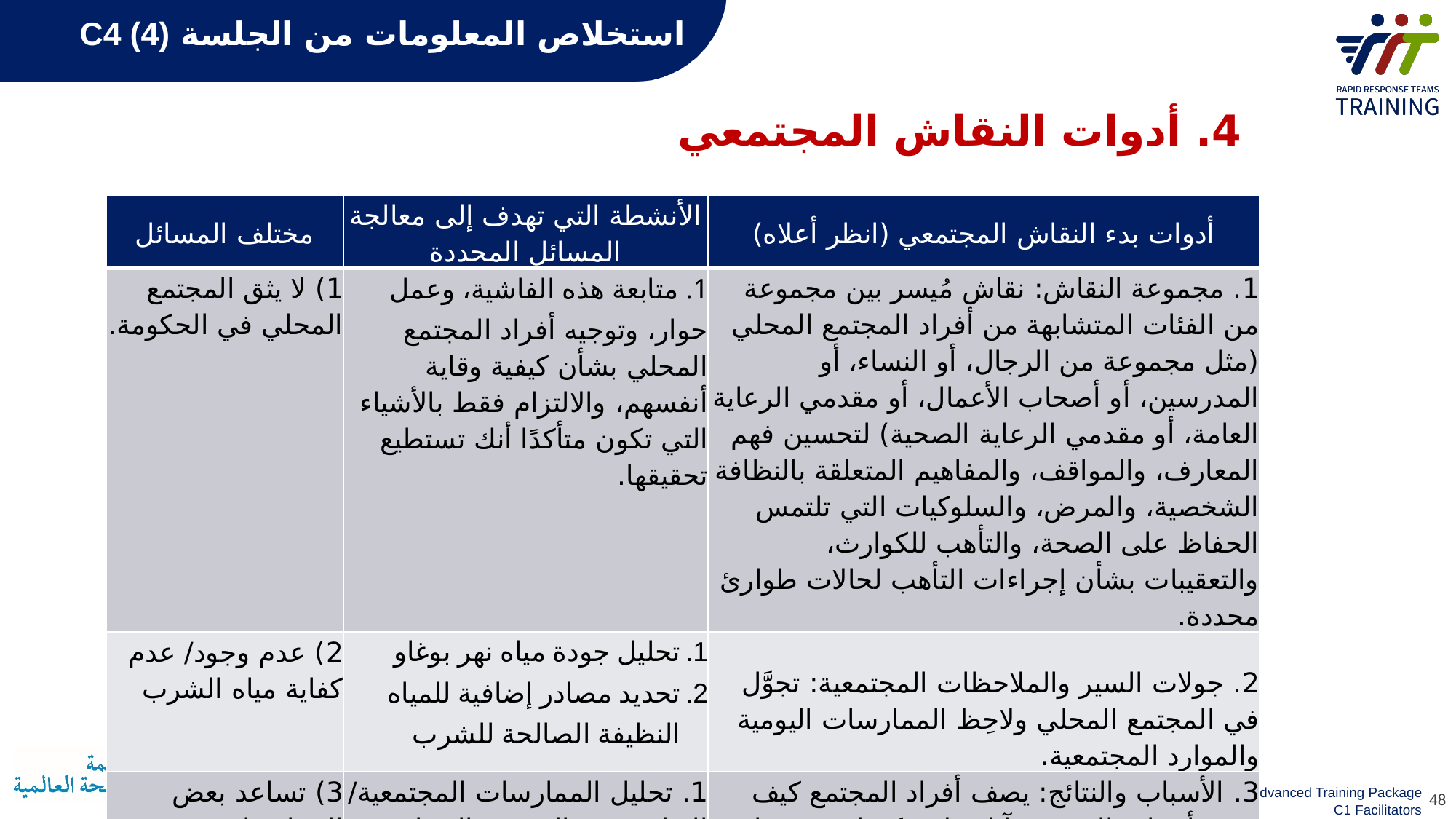

استخلاص المعلومات من الجلسة C4 (4)
4. أدوات النقاش المجتمعي
| مختلف المسائل | الأنشطة التي تهدف إلى معالجة المسائل المحددة | أدوات بدء النقاش المجتمعي (انظر أعلاه) |
| --- | --- | --- |
| 1) لا يثق المجتمع المحلي في الحكومة. | 1. متابعة هذه الفاشية، وعمل حوار، وتوجيه أفراد المجتمع المحلي بشأن كيفية وقاية أنفسهم، والالتزام فقط بالأشياء التي تكون متأكدًا أنك تستطيع تحقيقها. | 1. مجموعة النقاش: نقاش مُيسر بين مجموعة من الفئات المتشابهة من أفراد المجتمع المحلي (مثل مجموعة من الرجال، أو النساء، أو المدرسين، أو أصحاب الأعمال، أو مقدمي الرعاية العامة، أو مقدمي الرعاية الصحية) لتحسين فهم المعارف، والمواقف، والمفاهيم المتعلقة بالنظافة الشخصية، والمرض، والسلوكيات التي تلتمس الحفاظ على الصحة، والتأهب للكوارث، والتعقيبات بشأن إجراءات التأهب لحالات طوارئ محددة. |
| 2) عدم وجود/ عدم كفاية مياه الشرب | تحليل جودة مياه نهر بوغاو تحديد مصادر إضافية للمياه النظيفة الصالحة للشرب | 2. جولات السير والملاحظات المجتمعية: تجوَّل في المجتمع المحلي ولاحِظ الممارسات اليومية والموارد المجتمعية. |
| 3) تساعد بعض الممارسات المجتمعية في انتشار الأمراض السارية. | 1. تحليل الممارسات المجتمعية/ التقليدية مع المجتمع المحلي. | 3. الأسباب والنتائج: يصف أفراد المجتمع كيف يرون أسباب المرض وآثاره لاستكشاف تصوراتهم بشأن الأسباب، والعواقب، والإجراءات اللازمة للوقاية من المرض أو التخفيف من أثر الفاشية. |